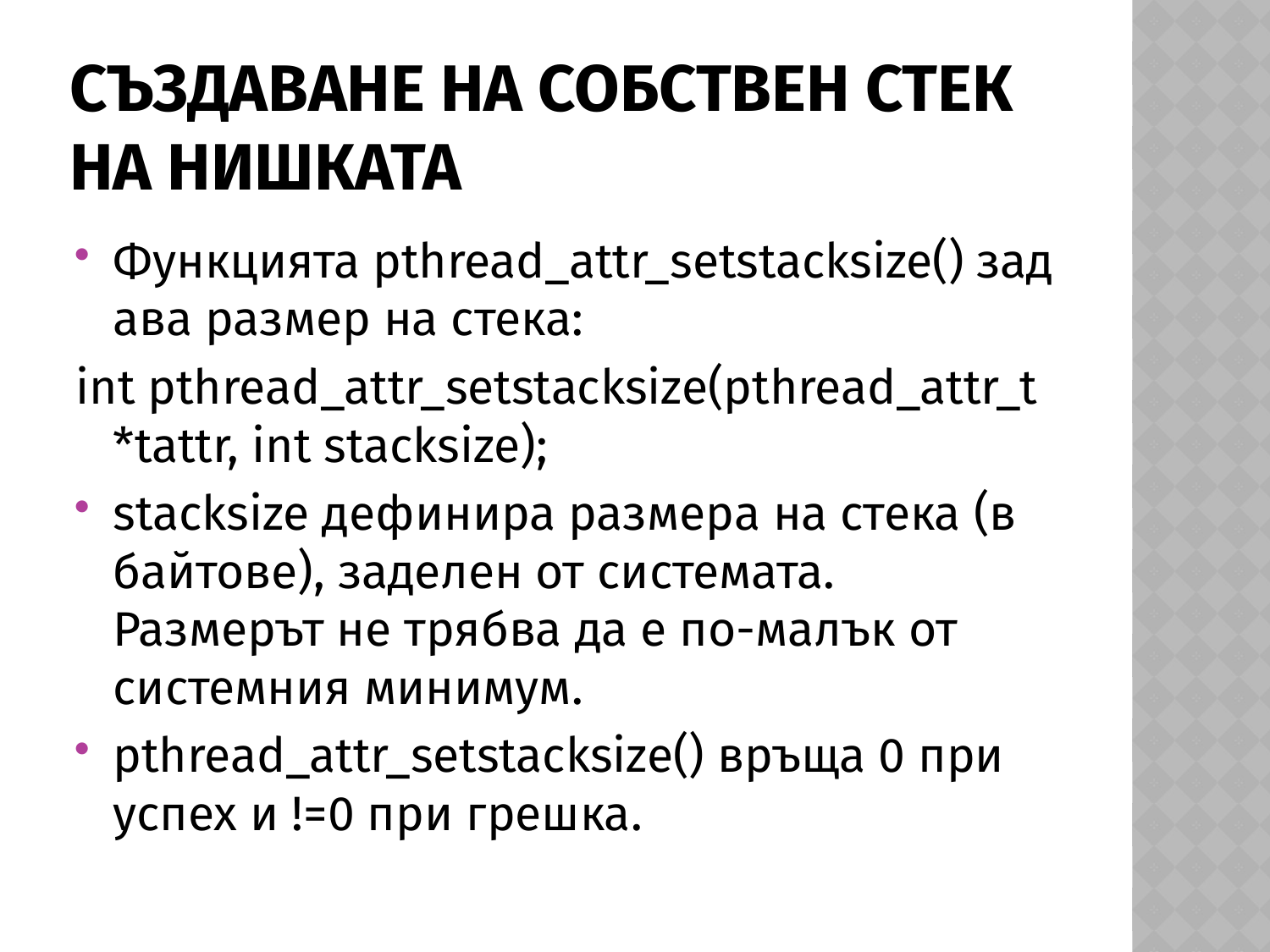

# Създаване на собствен стек на нишката
Функцията pthread_attr_setstacksize() задава размер на стека:
int pthread_attr_setstacksize(pthread_attr_t *tattr, int stacksize);
stacksize дефинира размера на стека (в байтове), заделен от системата. Размерът не трябва да е по-малък от системния минимум.
pthread_attr_setstacksize() връща 0 при успех и !=0 при грешка.